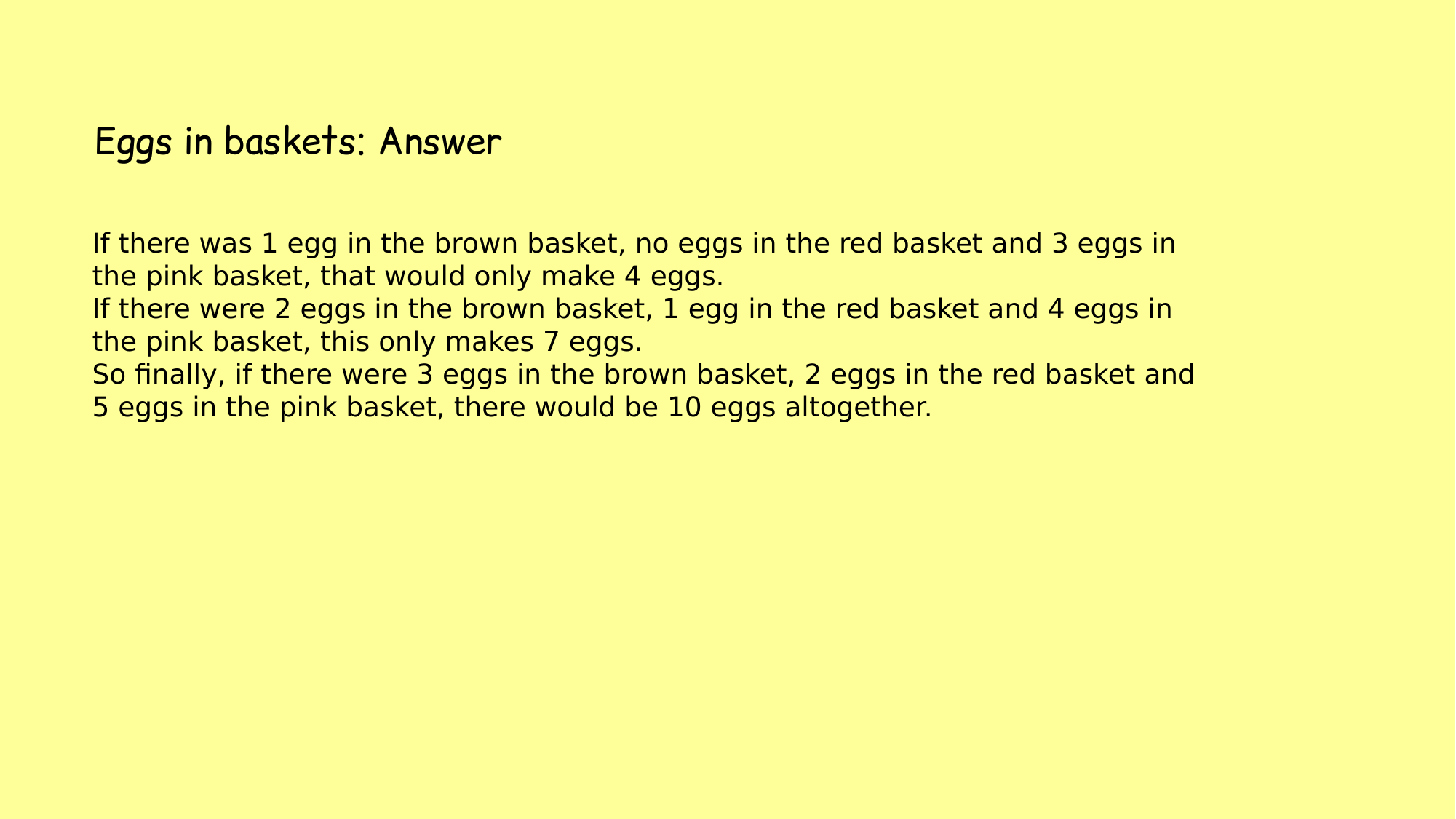

Eggs in baskets: Answer
If there was 1 egg in the brown basket, no eggs in the red basket and 3 eggs in the pink basket, that would only make 4 eggs.
If there were 2 eggs in the brown basket, 1 egg in the red basket and 4 eggs in the pink basket, this only makes 7 eggs.
So finally, if there were 3 eggs in the brown basket, 2 eggs in the red basket and 5 eggs in the pink basket, there would be 10 eggs altogether.